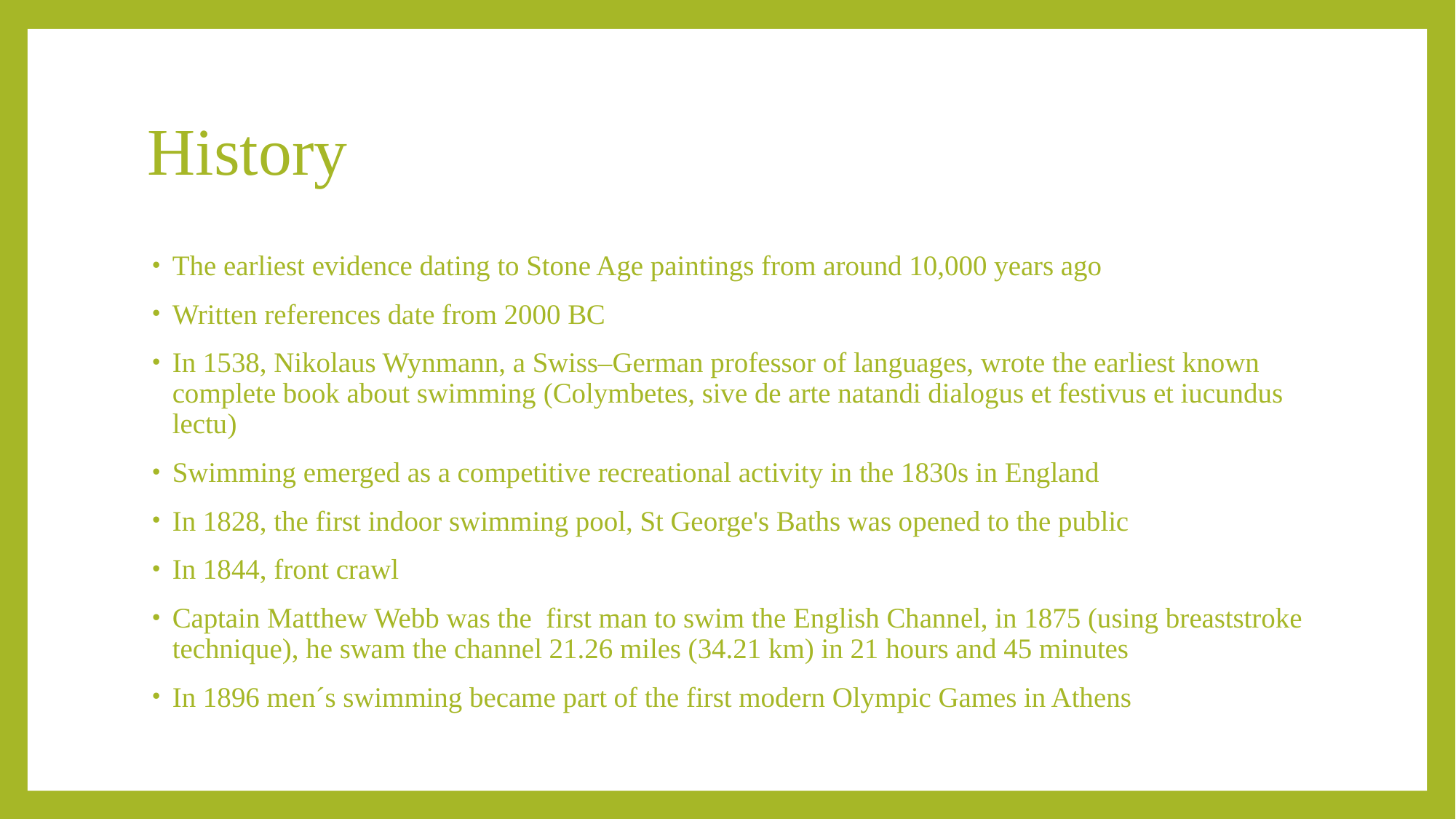

# History
The earliest evidence dating to Stone Age paintings from around 10,000 years ago
Written references date from 2000 BC
In 1538, Nikolaus Wynmann, a Swiss–German professor of languages, wrote the earliest known complete book about swimming (Colymbetes, sive de arte natandi dialogus et festivus et iucundus lectu)
Swimming emerged as a competitive recreational activity in the 1830s in England
In 1828, the first indoor swimming pool, St George's Baths was opened to the public
In 1844, front crawl
Captain Matthew Webb was the  first man to swim the English Channel, in 1875 (using breaststroke technique), he swam the channel 21.26 miles (34.21 km) in 21 hours and 45 minutes
In 1896 men´s swimming became part of the first modern Olympic Games in Athens